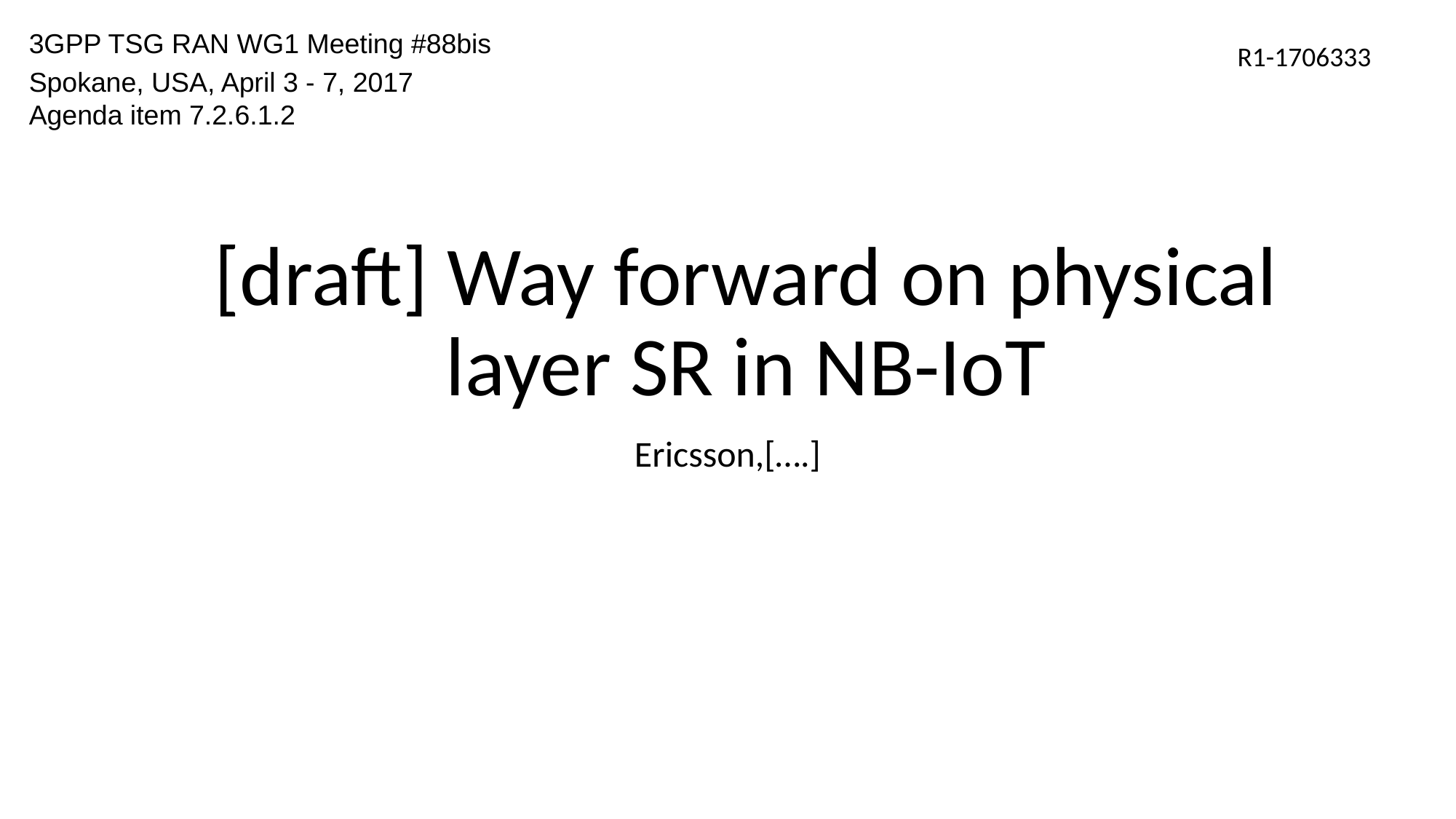

3GPP TSG RAN WG1 Meeting #88bis
Spokane, USA, April 3 - 7, 2017
Agenda item 7.2.6.1.2
R1-1706333
# [draft] Way forward on physical layer SR in NB-IoT
Ericsson,[….]